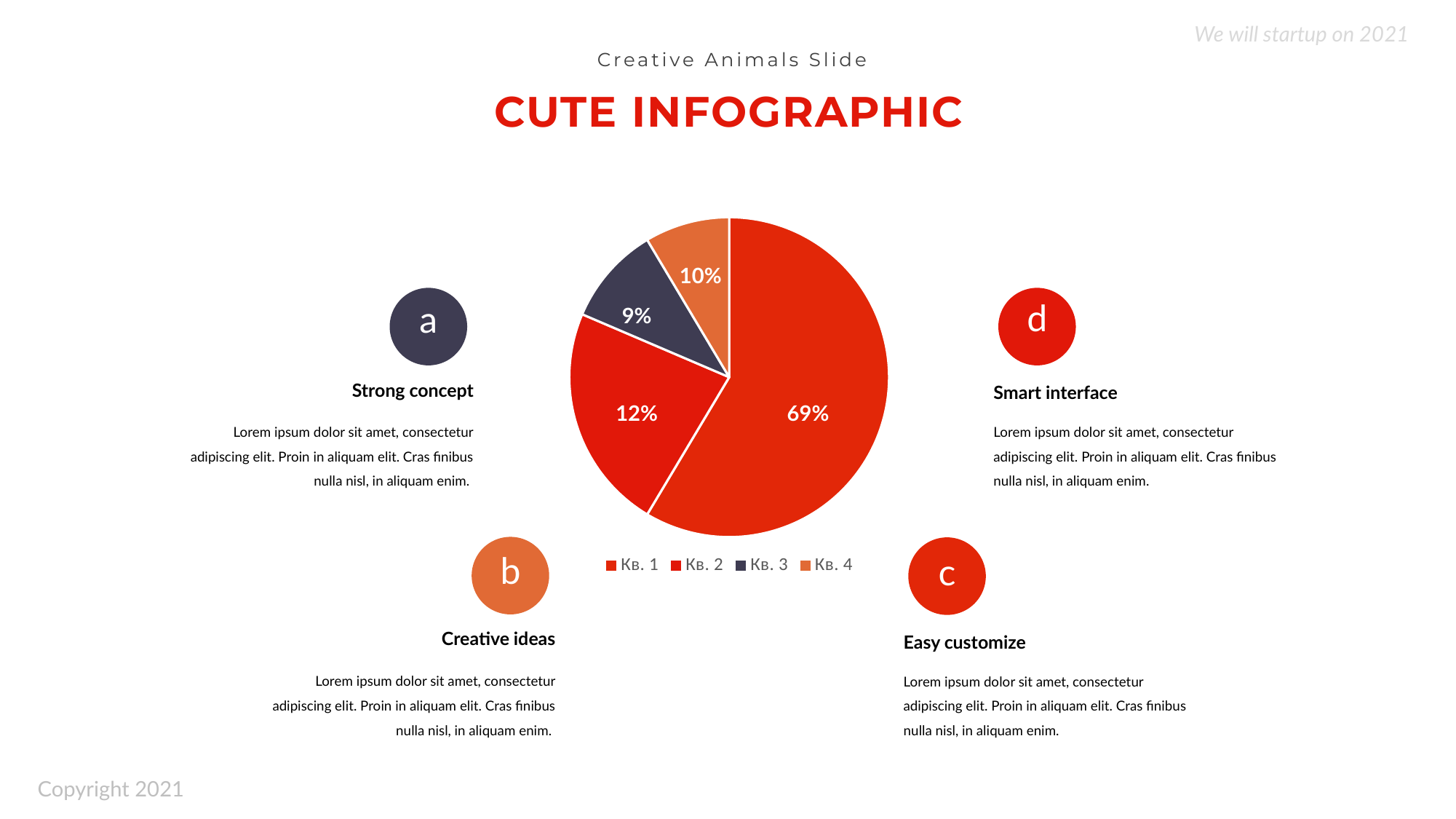

We will startup on 2021
Creative Animals Slide
CUTE INFOGRAPHIC

### Chart

| Category | Продажи |
|---|---|
| Кв. 1 | 8.2 |
| Кв. 2 | 3.2 |
| Кв. 3 | 1.4 |
| Кв. 4 | 1.2 |
10%

d
a
9%
Strong concept
Smart interface
12%
69%
Lorem ipsum dolor sit amet, consectetur adipiscing elit. Proin in aliquam elit. Cras finibus nulla nisl, in aliquam enim.
Lorem ipsum dolor sit amet, consectetur adipiscing elit. Proin in aliquam elit. Cras finibus nulla nisl, in aliquam enim.

b
c
Creative ideas
Easy customize
Lorem ipsum dolor sit amet, consectetur adipiscing elit. Proin in aliquam elit. Cras finibus nulla nisl, in aliquam enim.
Lorem ipsum dolor sit amet, consectetur adipiscing elit. Proin in aliquam elit. Cras finibus nulla nisl, in aliquam enim.
Copyright 2021